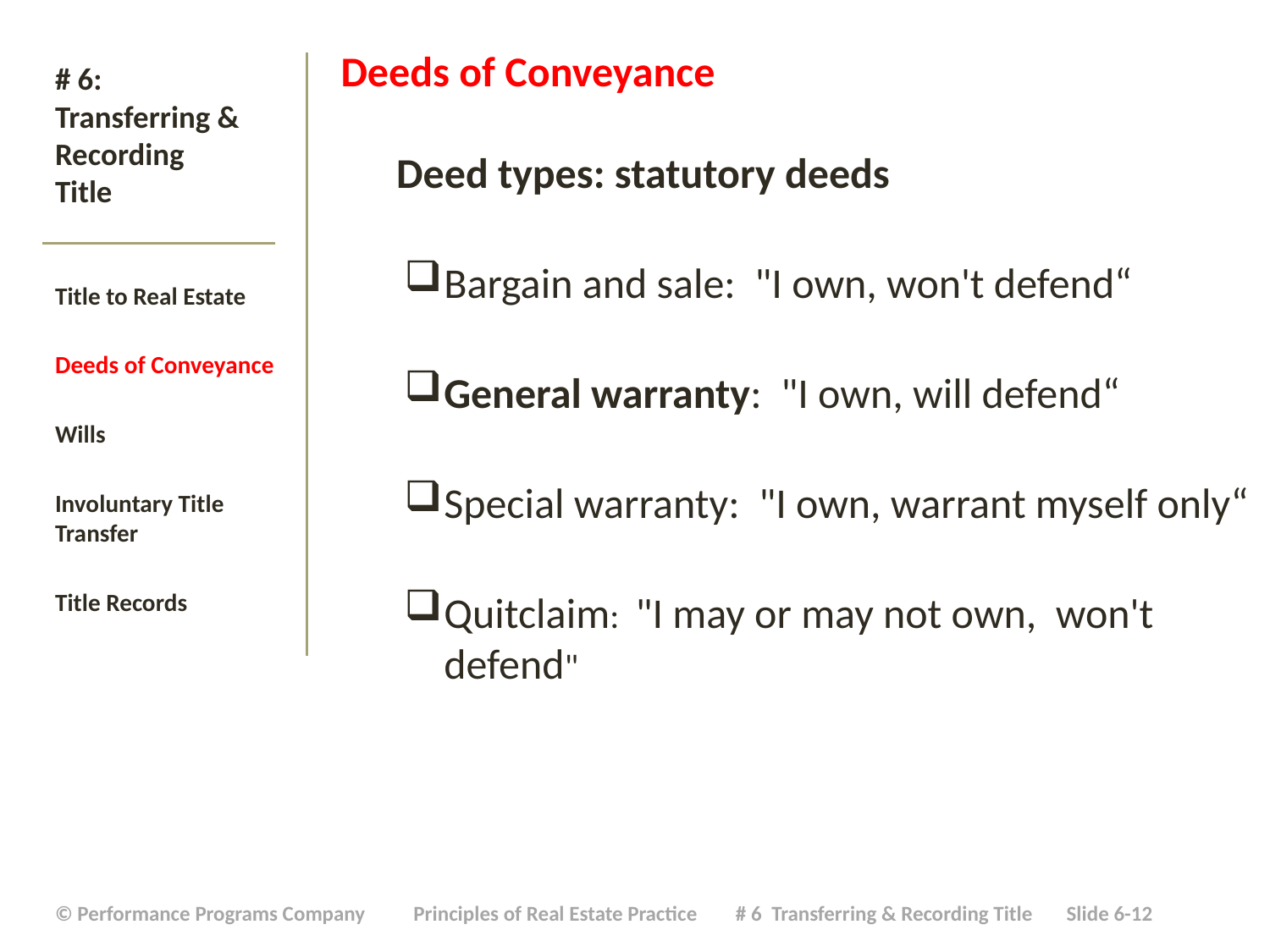

Deeds of Conveyance

Deed types: statutory deeds
Bargain and sale:  "I own, won't defend“
General warranty:  "I own, will defend“
Special warranty:  "I own, warrant myself only“
Quitclaim:  "I may or may not own,  won't defend"

# # 6: Transferring & Recording Title

Title to Real Estate

Deeds of Conveyance

Wills

Involuntary Title Transfer

Title Records

| © Performance Programs Company Principles of Real Estate Practice # 6 Transferring & Recording Title Slide 6-12 |
| --- |